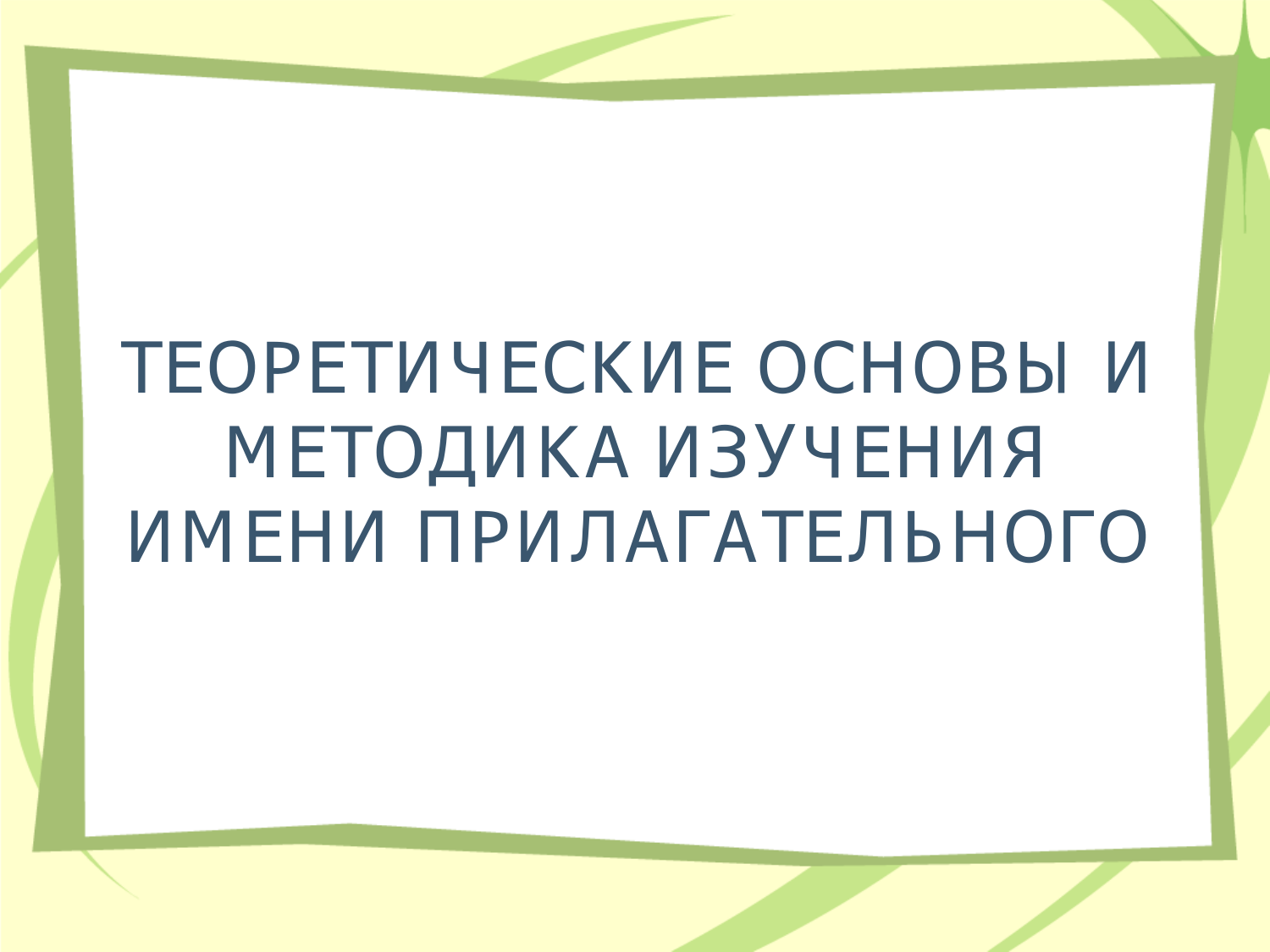

# Теоретические основы и Методика изучения имени прилагательного